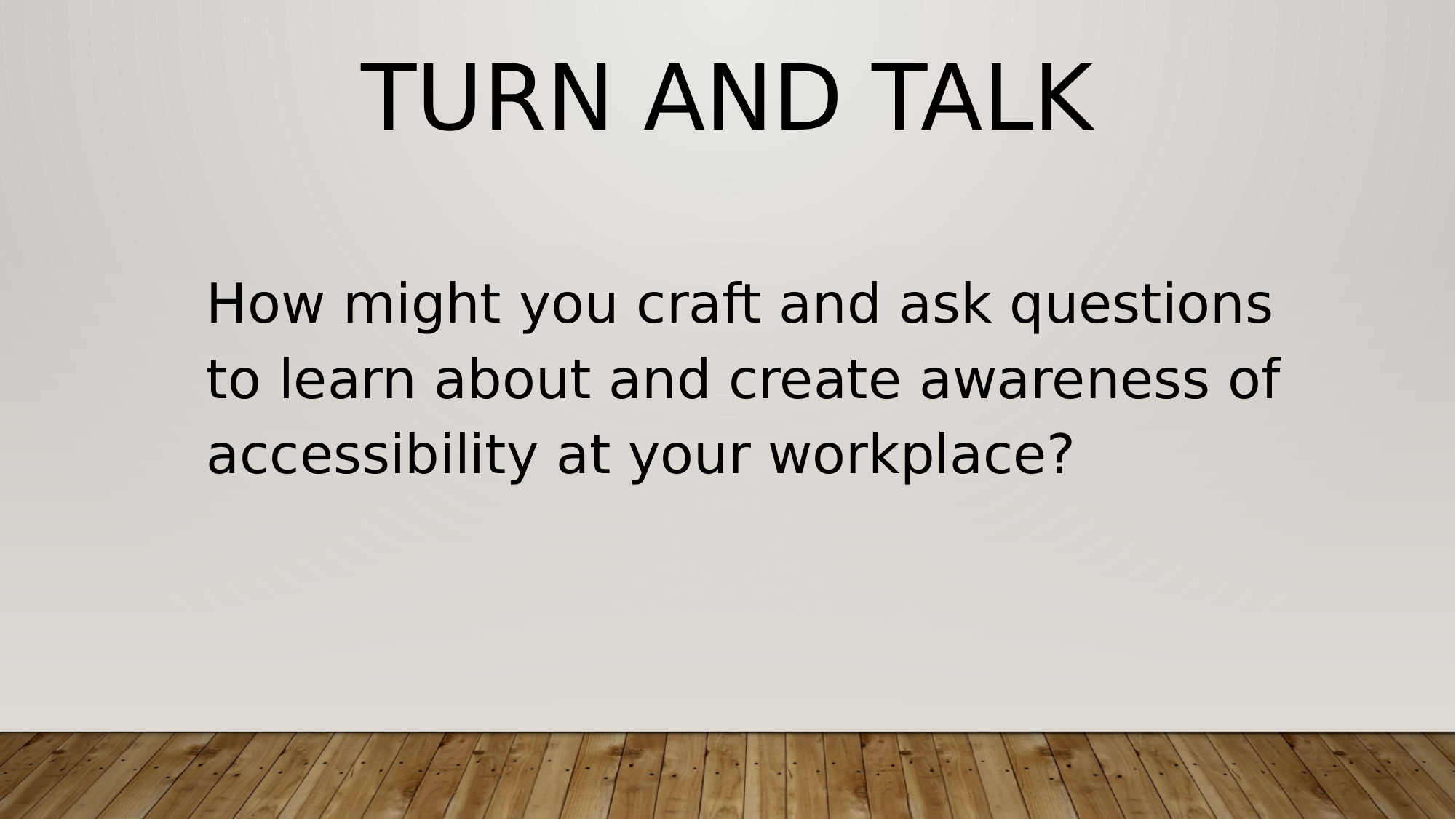

# Turn and talk
How might you craft and ask questions to learn about and create awareness of accessibility at your workplace?